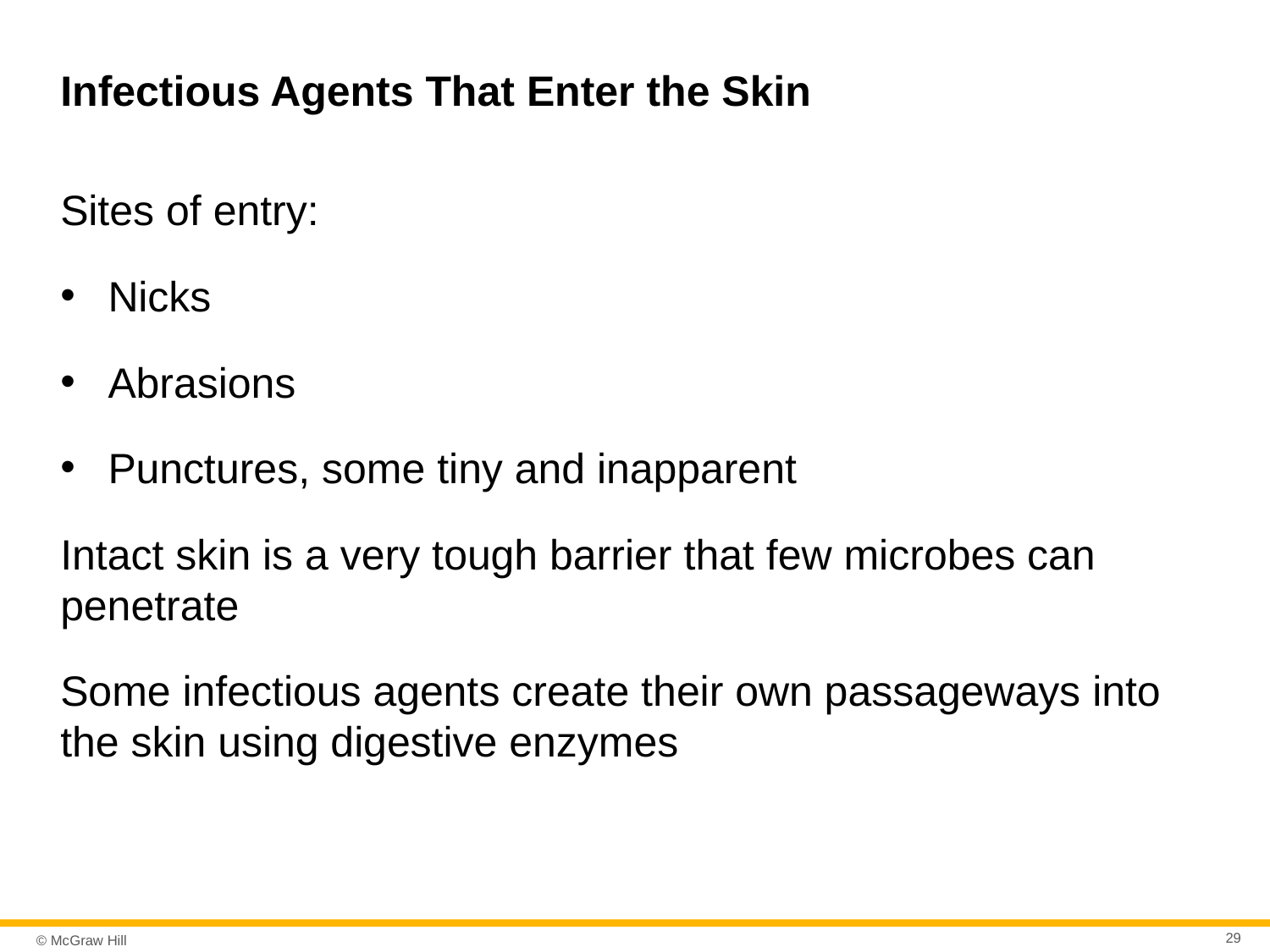

# Infectious Agents That Enter the Skin
Sites of entry:
Nicks
Abrasions
Punctures, some tiny and inapparent
Intact skin is a very tough barrier that few microbes can penetrate
Some infectious agents create their own passageways into the skin using digestive enzymes